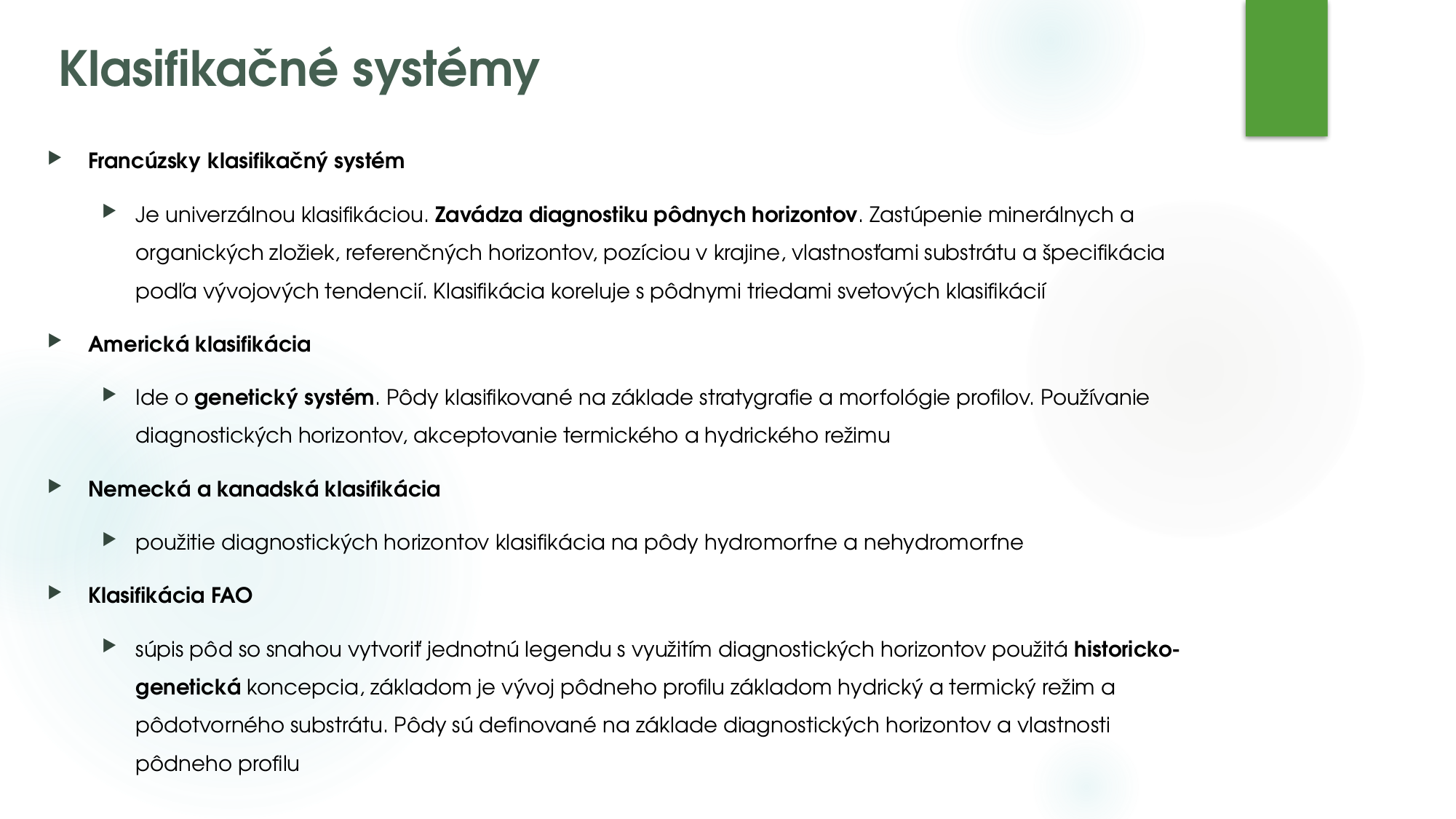

# Klasifikačné systémy
Francúzsky klasifikačný systém
Je univerzálnou klasifikáciou. Zavádza diagnostiku pôdnych horizontov. Zastúpenie minerálnych a organických zložiek, referenčných horizontov, pozíciou v krajine, vlastnosťami substrátu a špecifikácia podľa vývojových tendencií. Klasifikácia koreluje s pôdnymi triedami svetových klasifikácií
Americká klasifikácia
Ide o genetický systém. Pôdy klasifikované na základe stratygrafie a morfológie profilov. Používanie diagnostických horizontov, akceptovanie termického a hydrického režimu
Nemecká a kanadská klasifikácia
použitie diagnostických horizontov klasifikácia na pôdy hydromorfne a nehydromorfne
Klasifikácia FAO
súpis pôd so snahou vytvoriť jednotnú legendu s využitím diagnostických horizontov použitá historicko-genetická koncepcia, základom je vývoj pôdneho profilu základom hydrický a termický režim a pôdotvorného substrátu. Pôdy sú definované na základe diagnostických horizontov a vlastnosti pôdneho profilu